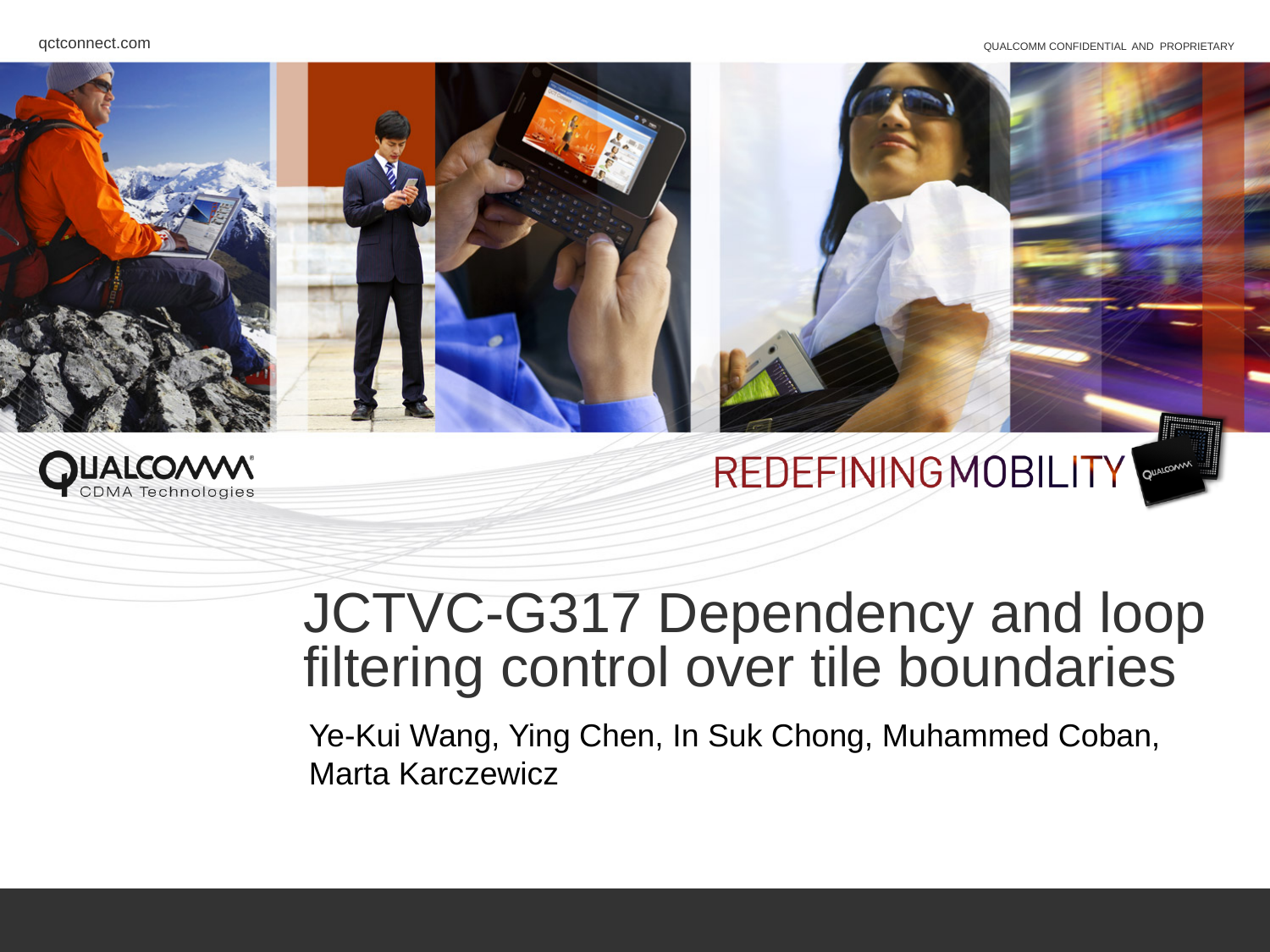

# JCTVC-G317 Dependency and loop filtering control over tile boundaries
Ye-Kui Wang, Ying Chen, In Suk Chong, Muhammed Coban, Marta Karczewicz